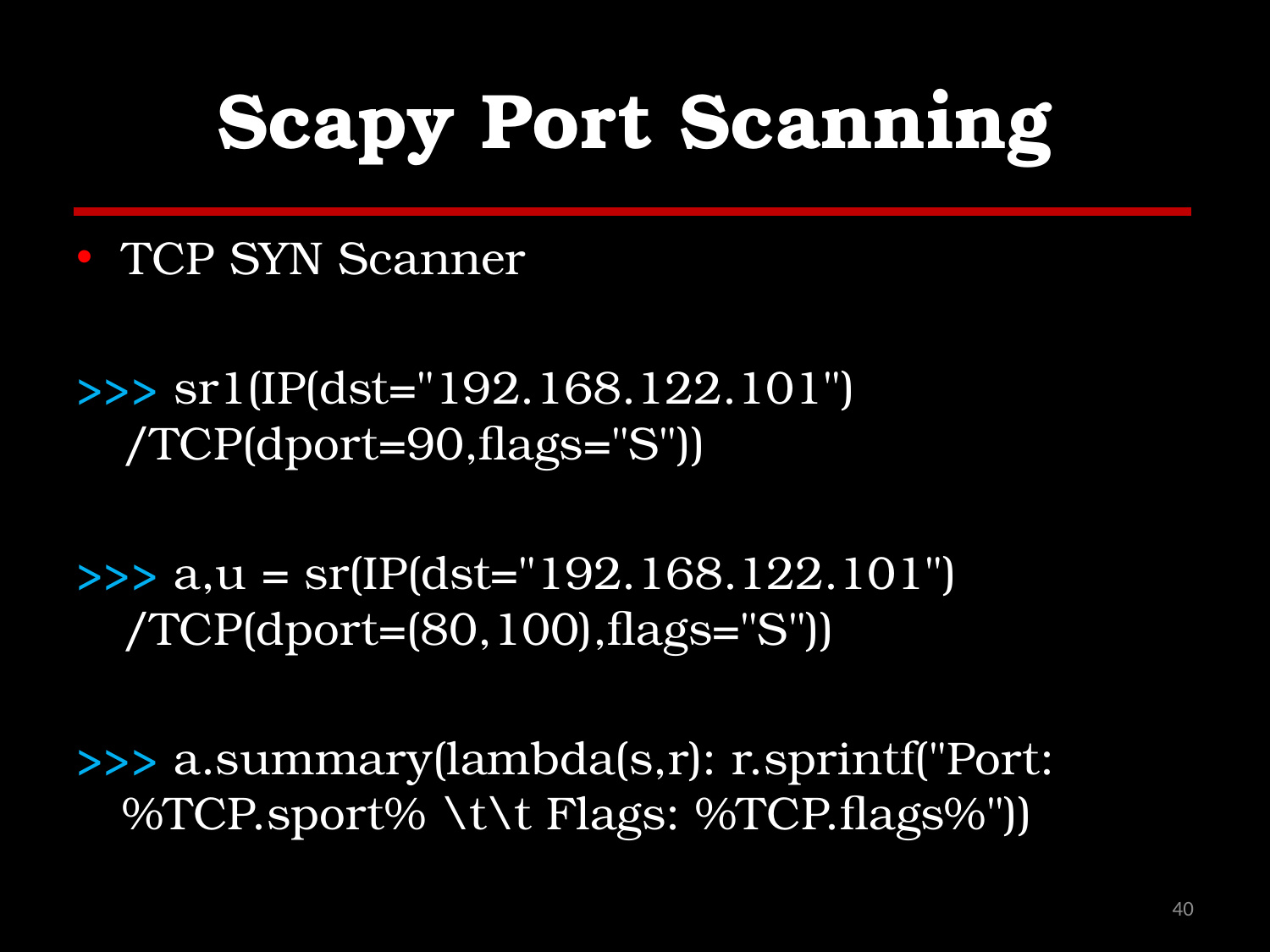

# Scapy Port Scanning
TCP SYN Scanner

>>> sr1(IP(dst="192.168.122.101") /TCP(dport=90,flags="S"))

>>> a,u = sr(IP(dst="192.168.122.101") /TCP(dport=(80,100),flags="S"))

>>> a.summary(lambda(s,r): r.sprintf("Port: %TCP.sport% \t\t Flags: %TCP.flags%"))
40